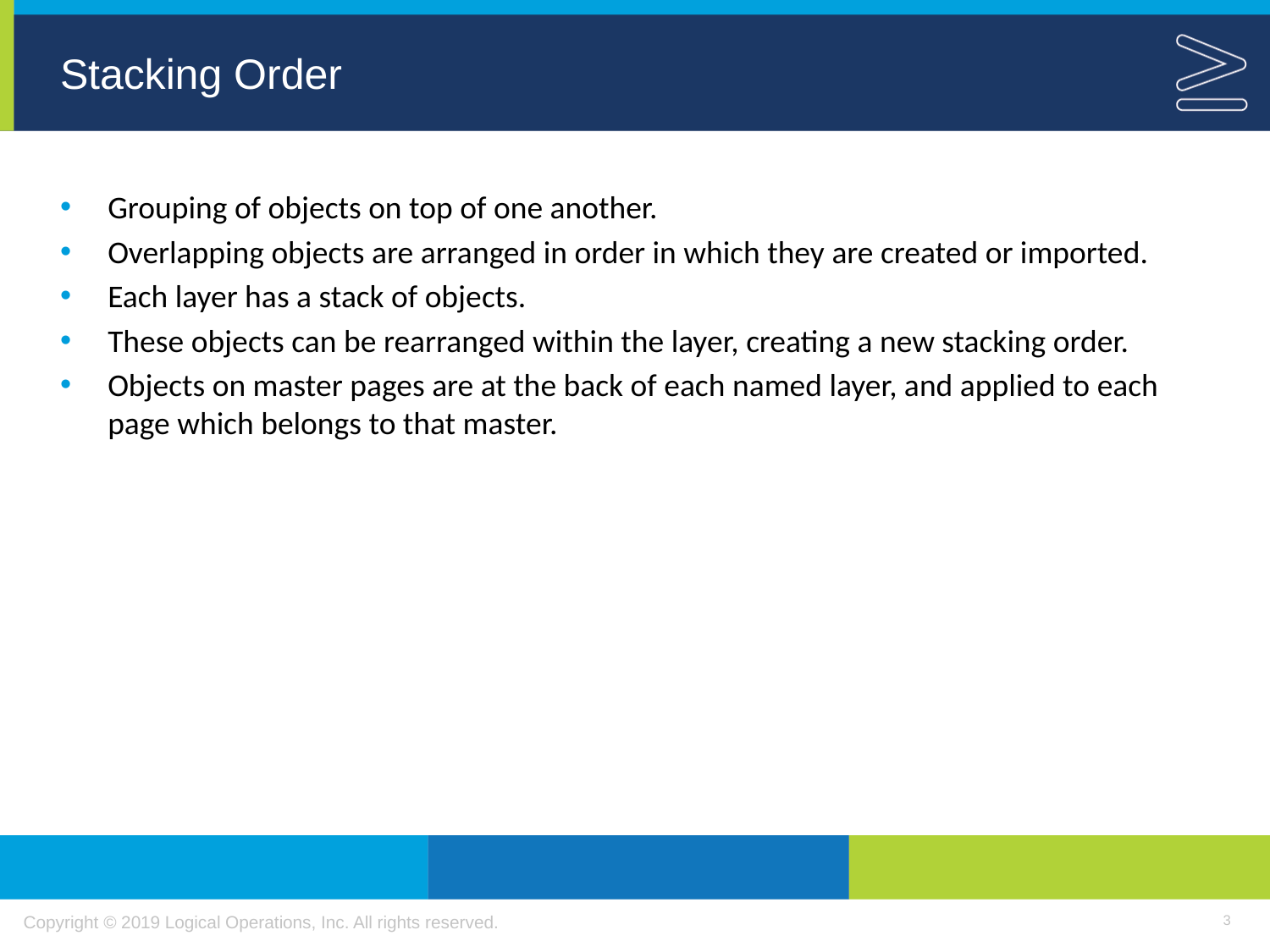

# Stacking Order
Grouping of objects on top of one another.
Overlapping objects are arranged in order in which they are created or imported.
Each layer has a stack of objects.
These objects can be rearranged within the layer, creating a new stacking order.
Objects on master pages are at the back of each named layer, and applied to each page which belongs to that master.
3